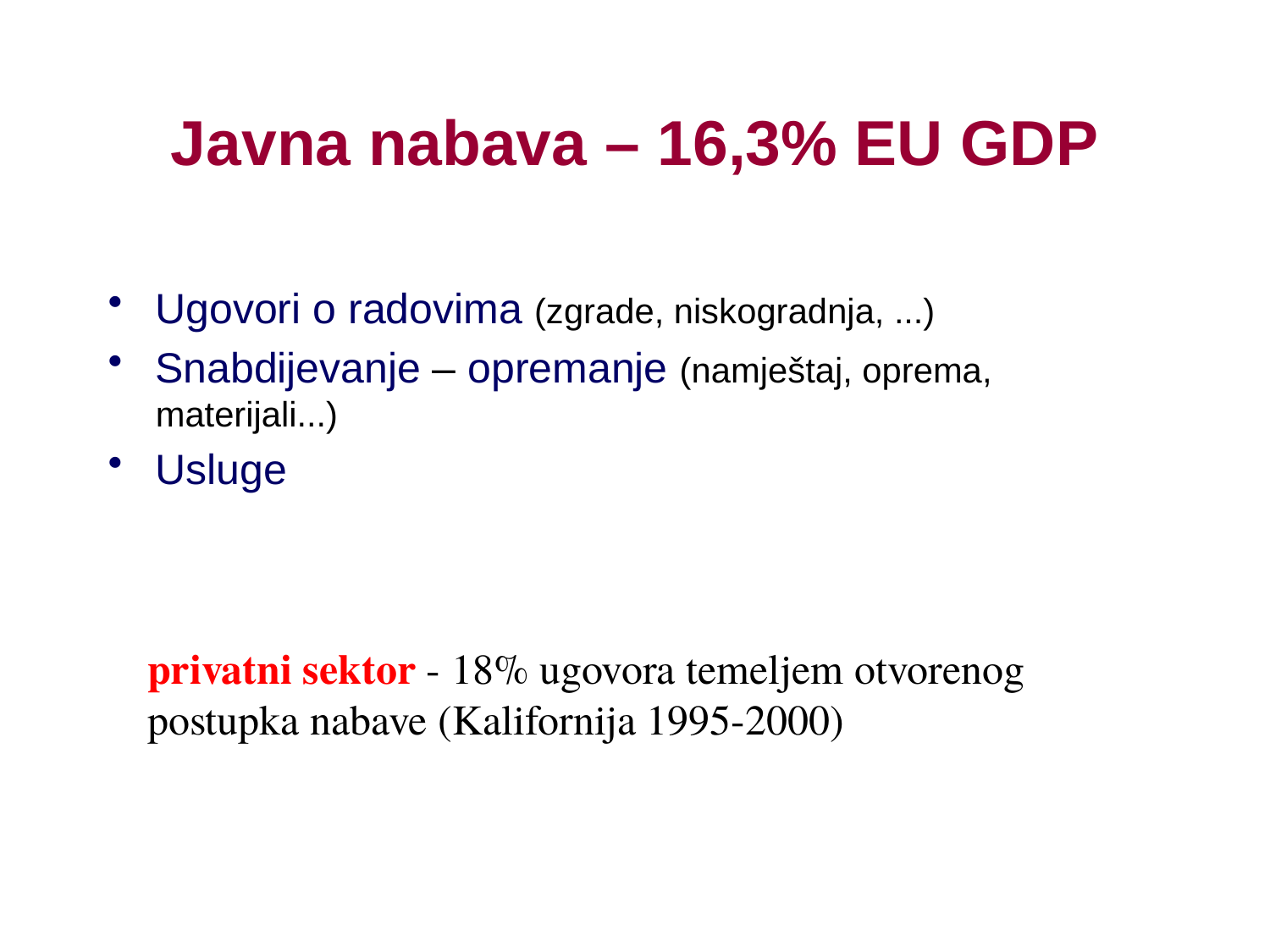

# Javna nabava – 16,3% EU GDP
Ugovori o radovima (zgrade, niskogradnja, ...)
Snabdijevanje – opremanje (namještaj, oprema, materijali...)
Usluge

privatni sektor - 18% ugovora temeljem otvorenog postupka nabave (Kalifornija 1995-2000)
3